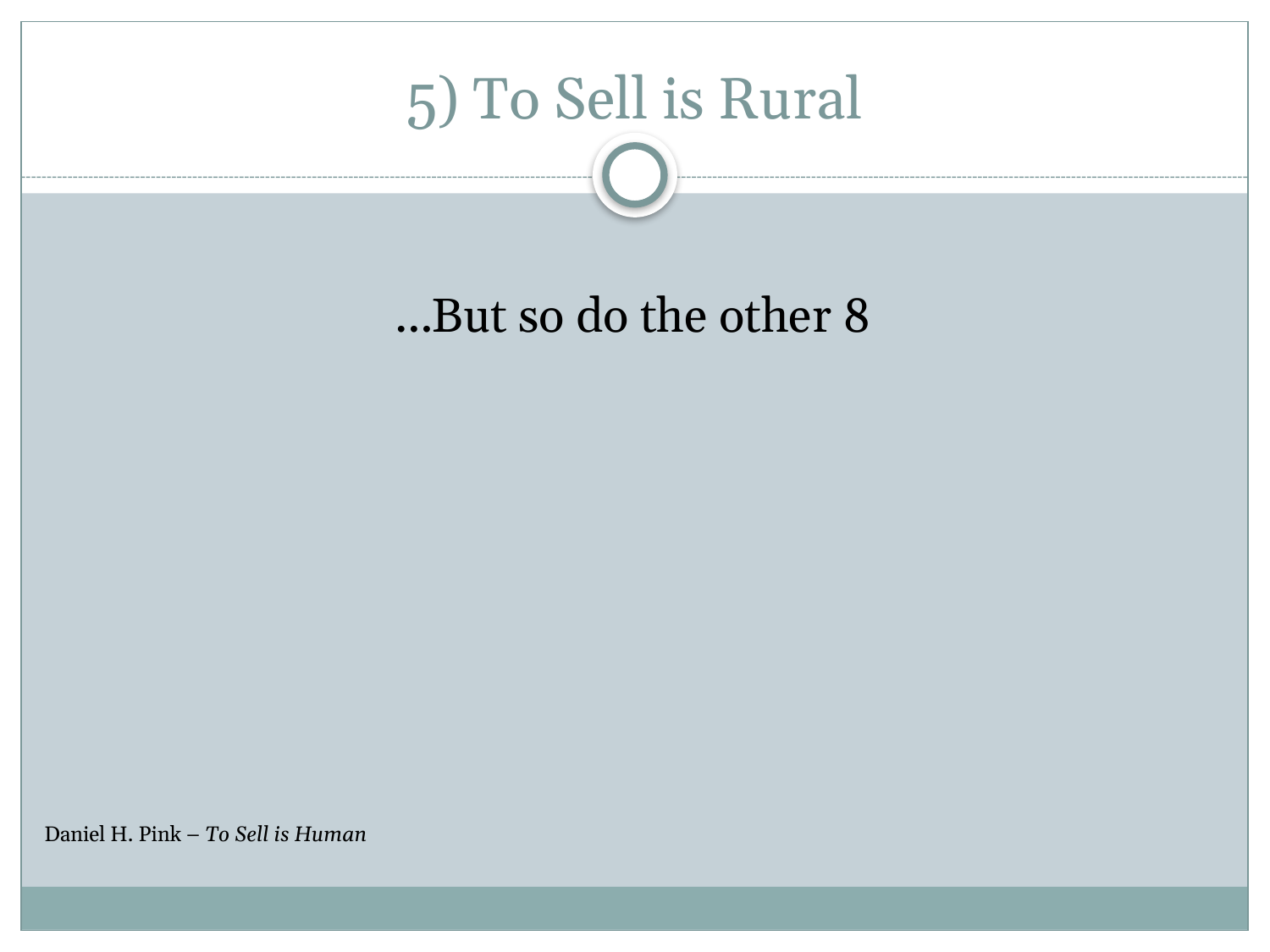

# 5) To Sell is Rural

…But so do the other 8

Daniel H. Pink – To Sell is Human